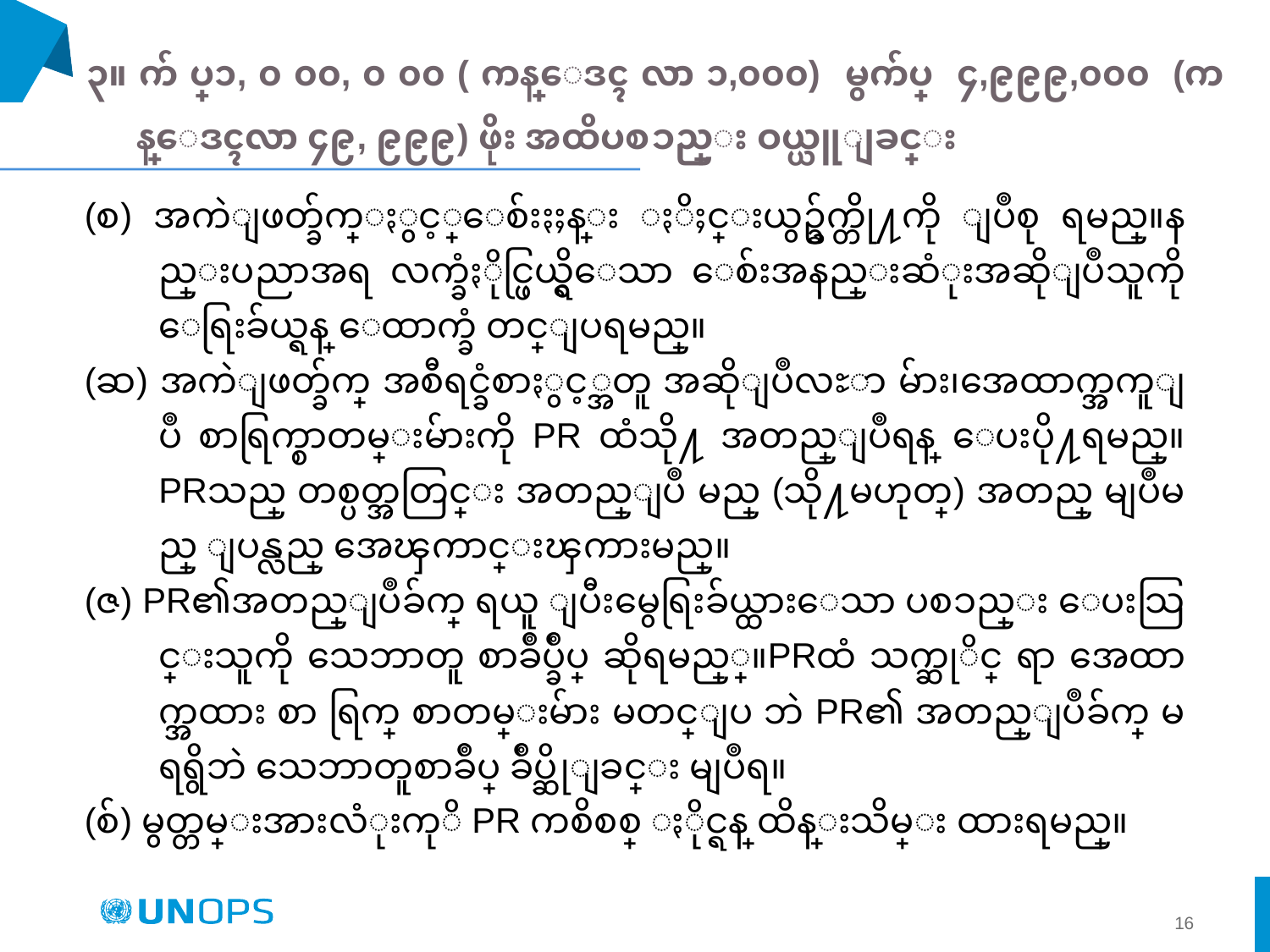

၃။ က် ပ္၁, ၀ ၀၀, ၀ ၀၀ ( ကန္ေဒၚ လာ ၁,၀၀၀)  မွက်ပ္  ၄,၉၉၉,၀၀၀  (ကန္ေဒၚလာ ၄၉, ၉၉၉) ဖိုး အထိပစၥည္း ဝယ္ယူျခင္း
(စ) အကဲျဖတ္ခ်က္ႏွင့္ေစ်းႏႈန္း ႏိႈင္းယွဥ္ခ်က္တို႔ကို ျပဳစု ရမည္။နည္းပညာအရ လက္ခံႏိုင္ဖြယ္ရွိေသာ ေစ်းအနည္းဆံုးအဆိုျပဳသူကို ေရြးခ်ယ္ရန္ ေထာက္ခံ တင္ျပရမည္။
(ဆ) အကဲျဖတ္ခ်က္ အစီရင္ခံစာႏွင့္အတူ အဆိုျပဳလႊာ မ်ား၊အေထာက္အကူျပဳ စာရြက္စာတမ္းမ်ားကို PR ထံသို႔ အတည္ျပဳရန္ ေပးပို႔ရမည္။ PRသည္ တစ္ပတ္အတြင္း အတည္ျပဳ မည္ (သို႔မဟုတ္) အတည္ မျပဳမည္ ျပန္လည္ အေၾကာင္းၾကားမည္။
(ဇ) PR၏အတည္ျပဳခ်က္ ရယူ ျပီးမွေရြးခ်ယ္ထားေသာ ပစၥည္း ေပးသြင္းသူကို သေဘာတူ စာခ်ဳပ္ခ်ဳပ္ ဆိုရမည္္။PRထံ သက္ဆုိင္ ရာ အေထာက္အထား စာ ရြက္ စာတမ္းမ်ား မတင္ျပ ဘဲ PR၏ အတည္ျပဳခ်က္ မရရွိဘဲ သေဘာတူစာခ်ဳပ္ ခ်ဳပ္ဆိုျခင္း မျပဳရ။
(စ်) မွတ္တမ္းအားလံုးကုိ PR ကစိစစ္ ႏိုင္ရန္ ထိန္းသိမ္း ထားရမည္။
16